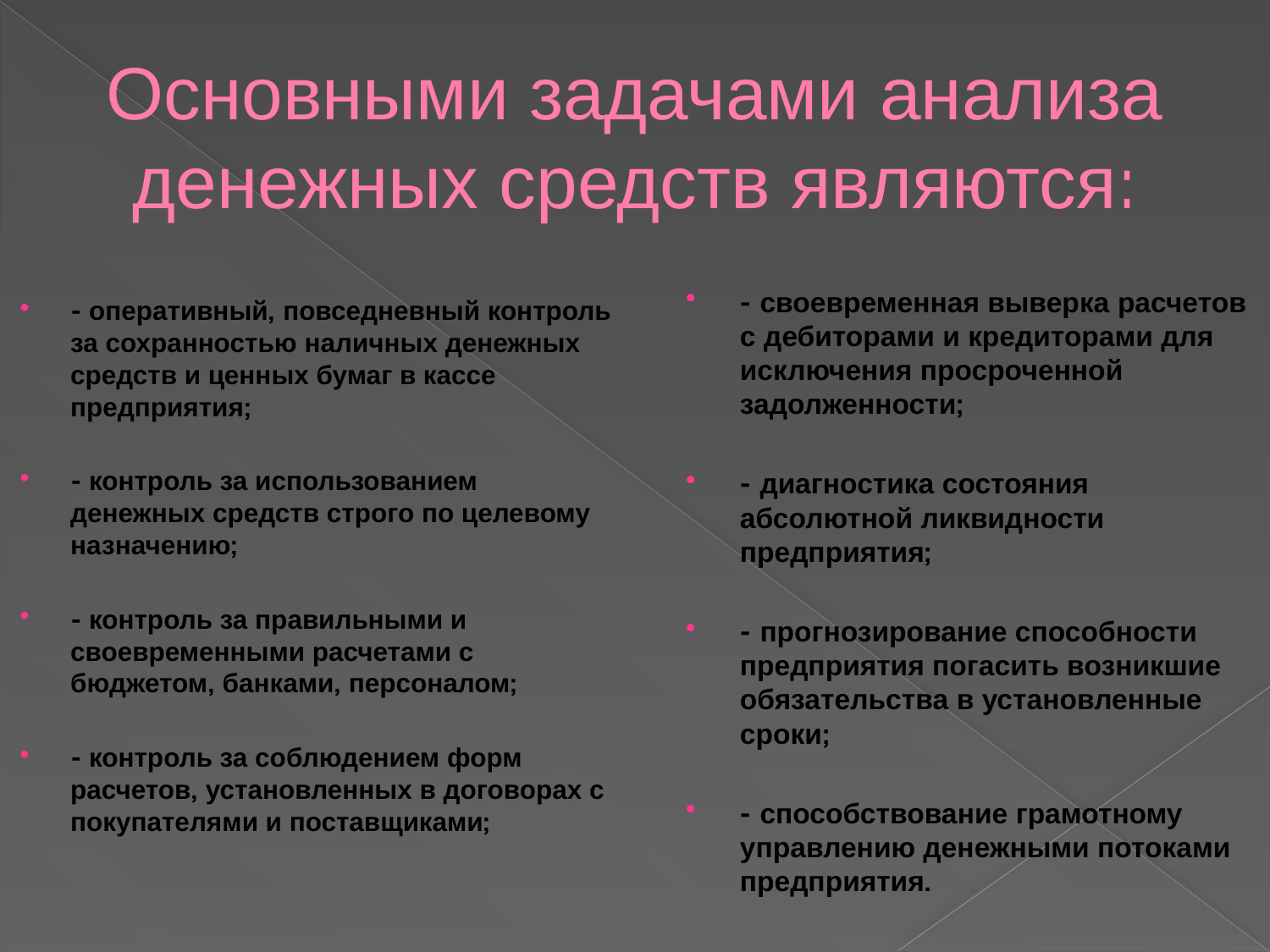

# Основными задачами анализа денежных средств являются:
- своевременная выверка расчетов с дебиторами и кредиторами для исключения просроченной задолженности;

- диагностика состояния абсолютной ликвидности предприятия;

- прогнозирование способности предприятия погасить возникшие обязательства в установленные сроки;

- способствование грамотному управлению денежными потоками предприятия.
- оперативный, повседневный контроль за сохранностью наличных денежных средств и ценных бумаг в кассе предприятия;

- контроль за использованием денежных средств строго по целевому назначению;

- контроль за правильными и своевременными расчетами с бюджетом, банками, персоналом;

- контроль за соблюдением форм расчетов, установленных в договорах с покупателями и поставщиками;